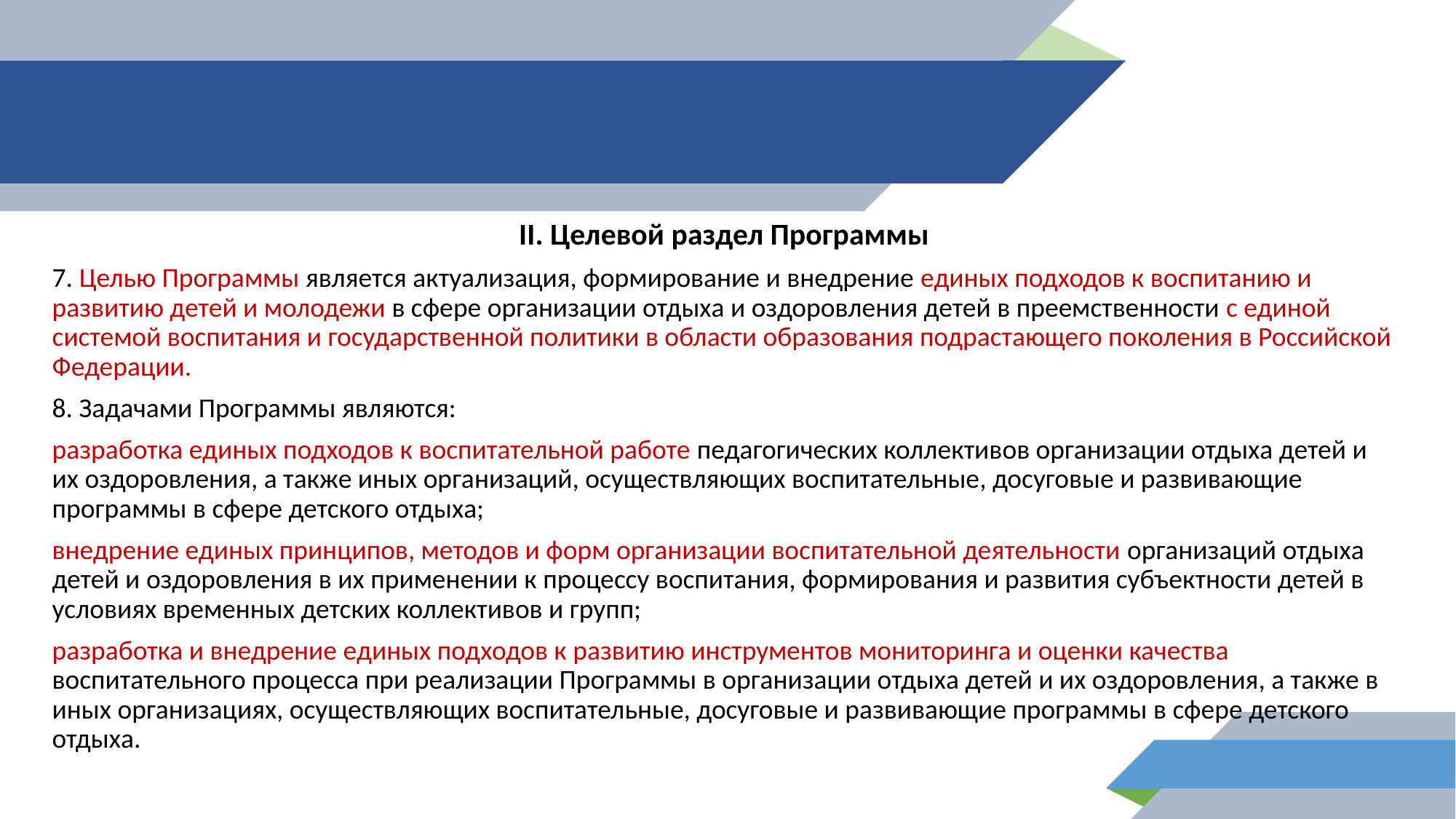

II. Целевой раздел Программы
7. Целью Программы является актуализация, формирование и внедрение единых подходов к воспитанию и развитию детей и молодежи в сфере организации отдыха и оздоровления детей в преемственности с единой системой воспитания и государственной политики в области образования подрастающего поколения в Российской Федерации.
8. Задачами Программы являются:
разработка единых подходов к воспитательной работе педагогических коллективов организации отдыха детей и их оздоровления, а также иных организаций, осуществляющих воспитательные, досуговые и развивающие программы в сфере детского отдыха;
внедрение единых принципов, методов и форм организации воспитательной деятельности организаций отдыха детей и оздоровления в их применении к процессу воспитания, формирования и развития субъектности детей в условиях временных детских коллективов и групп;
разработка и внедрение единых подходов к развитию инструментов мониторинга и оценки качества воспитательного процесса при реализации Программы в организации отдыха детей и их оздоровления, а также в иных организациях, осуществляющих воспитательные, досуговые и развивающие программы в сфере детского отдыха.